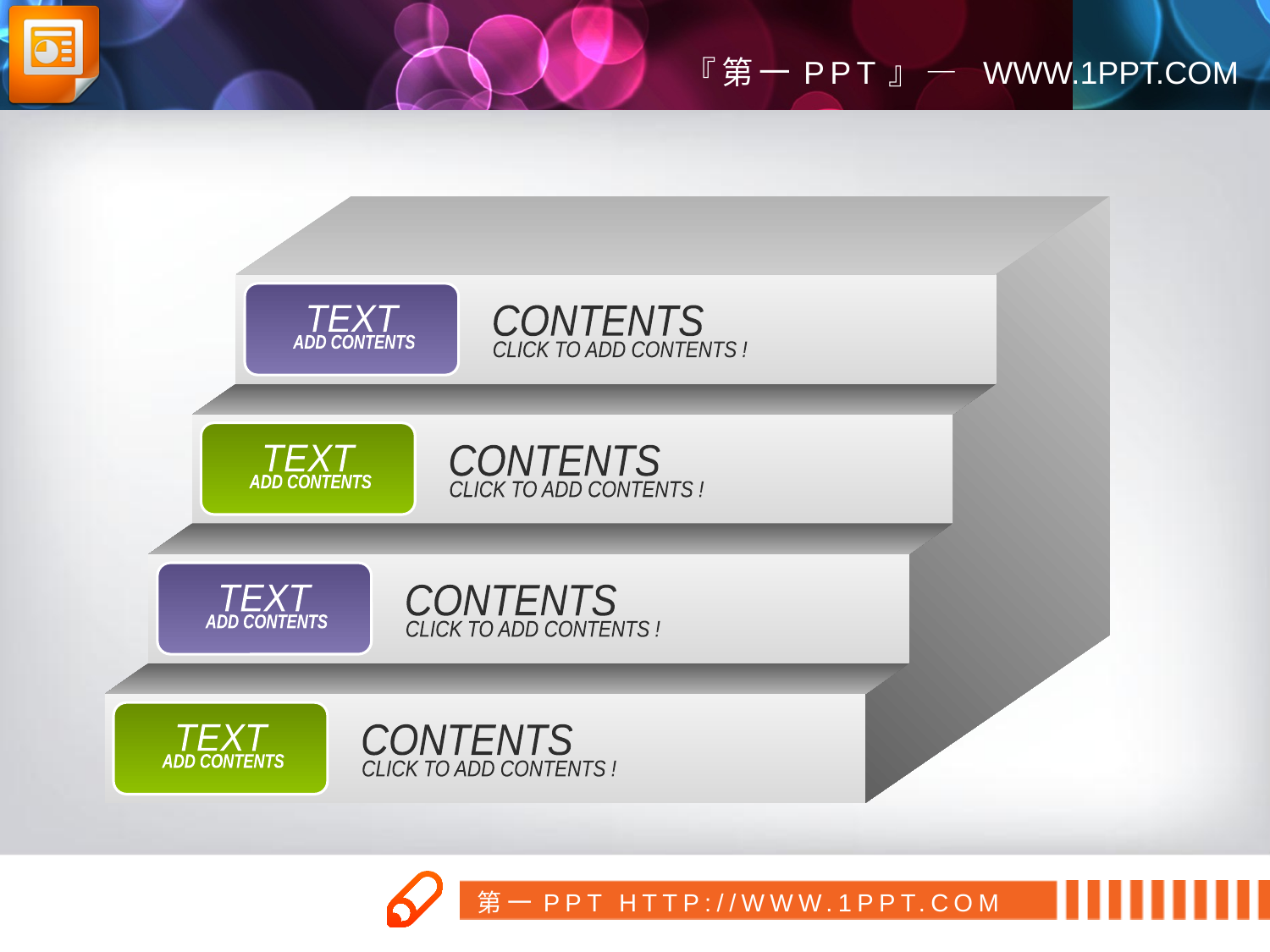

TEXT
ADD CONTENTS
CONTENTS
CLICK TO ADD CONTENTS !

TEXT
ADD CONTENTS
CONTENTS
CLICK TO ADD CONTENTS !

TEXT
ADD CONTENTS
CONTENTS
CLICK TO ADD CONTENTS !

TEXT
ADD CONTENTS
CONTENTS
CLICK TO ADD CONTENTS !